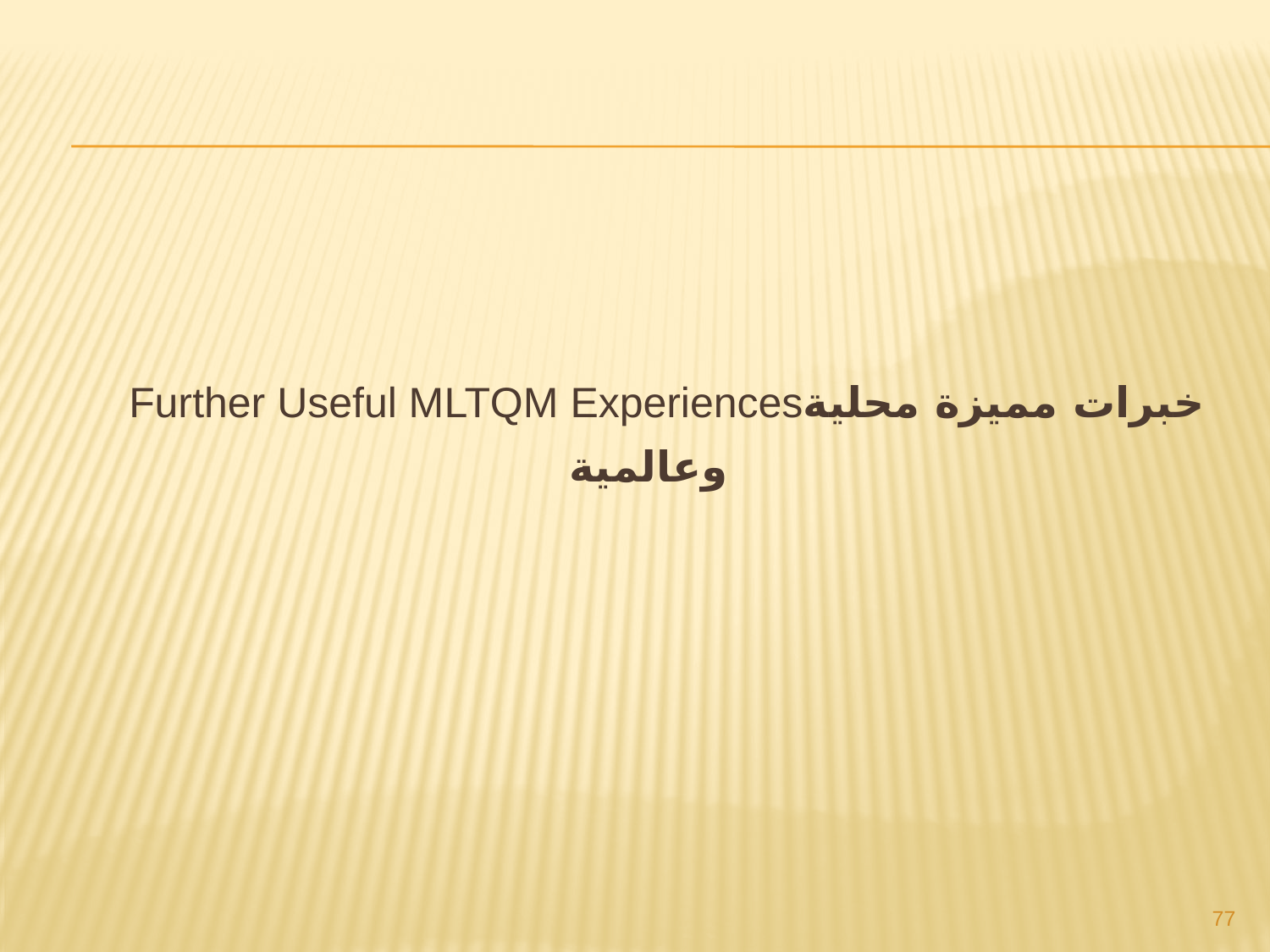

Further Useful MLTQM Experiencesخبرات مميزة محلية وعالمية
77